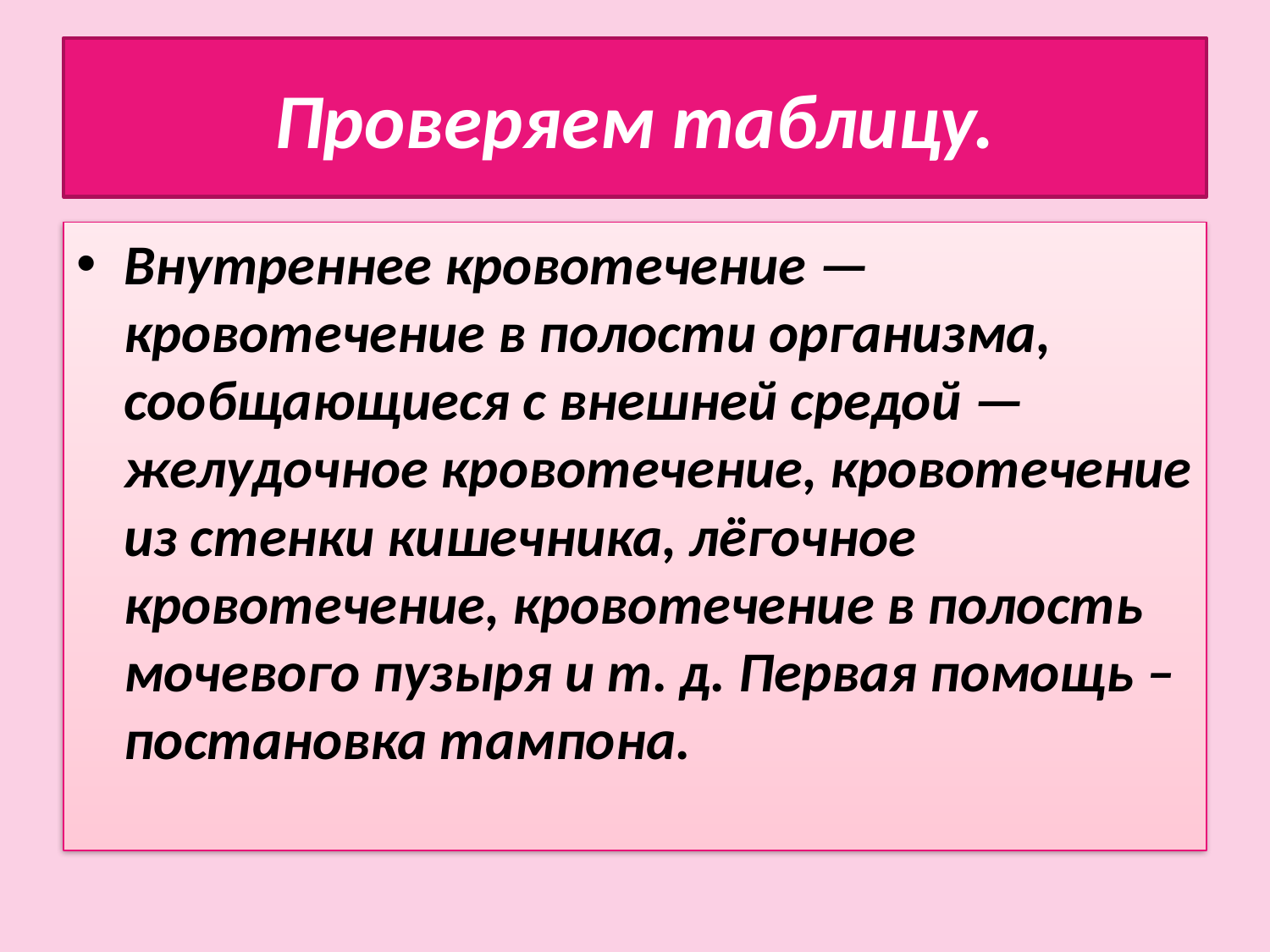

# Проверяем таблицу.
Внутреннее кровотечение — кровотечение в полости организма, сообщающиеся с внешней средой — желудочное кровотечение, кровотечение из стенки кишечника, лёгочное кровотечение, кровотечение в полость мочевого пузыря и т. д. Первая помощь – постановка тампона.